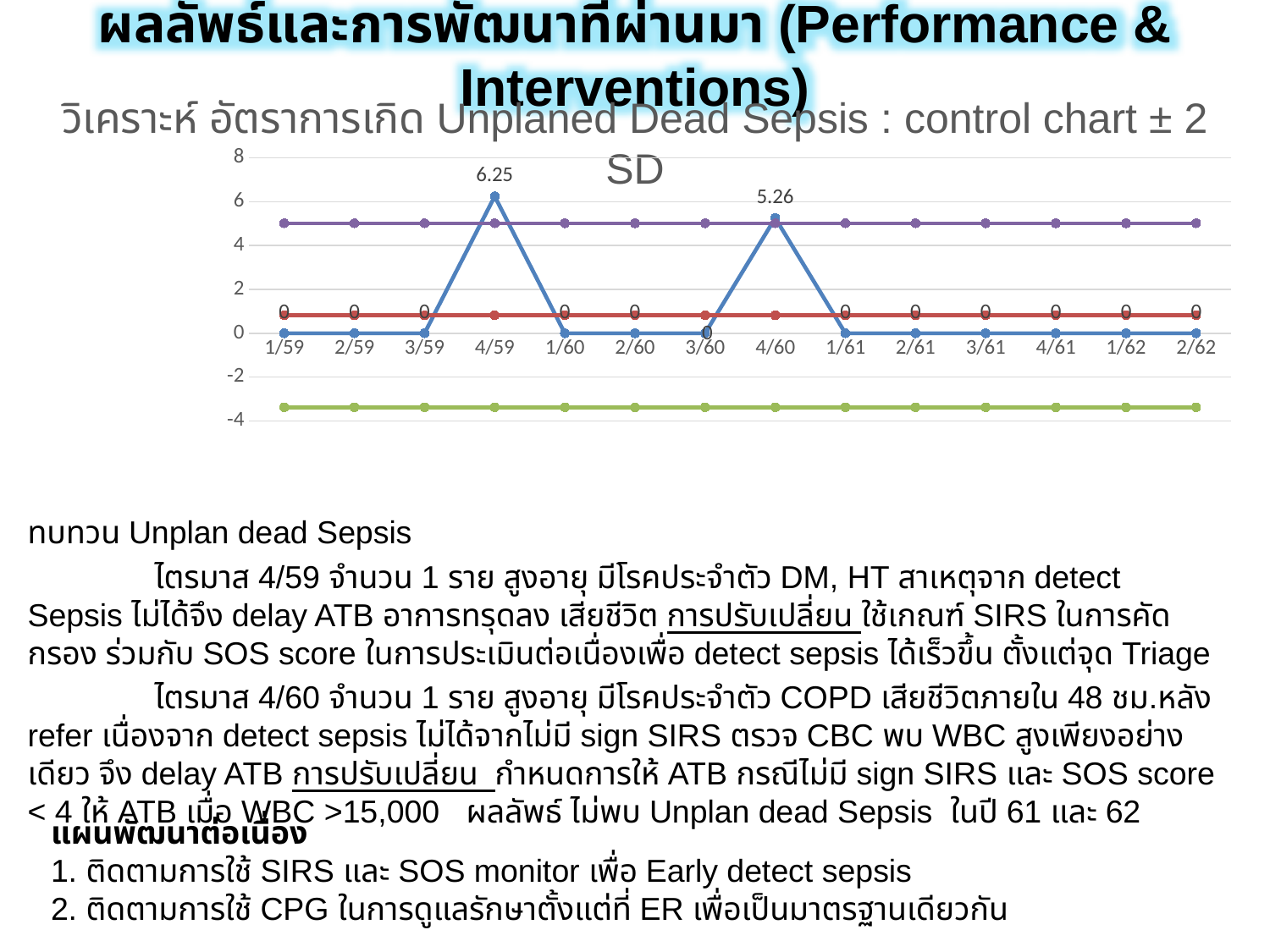

ผลลัพธ์และการพัฒนาที่ผ่านมา (Performance & Interventions)
วิเคราะห์ อัตราการเกิด Unplaned Dead Sepsis : control chart ± 2 SD

### Chart

| Category | Unplan dead | Mean | LCL | UCL |
|---|---|---|---|---|
| 1/59 | 0.0 | 0.8221428571428572 | -3.375557455181488 | 5.019843169467203 |
| 2/59 | 0.0 | 0.8221428571428572 | -3.375557455181488 | 5.019843169467203 |
| 3/59 | 0.0 | 0.8221428571428572 | -3.375557455181488 | 5.019843169467203 |
| 4/59 | 6.25 | 0.8221428571428572 | -3.375557455181488 | 5.019843169467203 |
| 1/60 | 0.0 | 0.8221428571428572 | -3.375557455181488 | 5.019843169467203 |
| 2/60 | 0.0 | 0.8221428571428572 | -3.375557455181488 | 5.019843169467203 |
| 3/60 | 0.0 | 0.8221428571428572 | -3.375557455181488 | 5.019843169467203 |
| 4/60 | 5.26 | 0.8221428571428572 | -3.375557455181488 | 5.019843169467203 |
| 1/61 | 0.0 | 0.8221428571428572 | -3.375557455181488 | 5.019843169467203 |
| 2/61 | 0.0 | 0.8221428571428572 | -3.375557455181488 | 5.019843169467203 |
| 3/61 | 0.0 | 0.8221428571428572 | -3.375557455181488 | 5.019843169467203 |
| 4/61 | 0.0 | 0.8221428571428572 | -3.375557455181488 | 5.019843169467203 |
| 1/62 | 0.0 | 0.8221428571428572 | -3.375557455181488 | 5.019843169467203 |
| 2/62 | 0.0 | 0.8221428571428572 | -3.375557455181488 | 5.019843169467203 |
ทบทวน Unplan dead Sepsis
	ไตรมาส 4/59 จำนวน 1 ราย สูงอายุ มีโรคประจำตัว DM, HT สาเหตุจาก detect Sepsis ไม่ได้จึง delay ATB อาการทรุดลง เสียชีวิต การปรับเปลี่ยน ใช้เกณฑ์ SIRS ในการคัดกรอง ร่วมกับ SOS score ในการประเมินต่อเนื่องเพื่อ detect sepsis ได้เร็วขึ้น ตั้งแต่จุด Triage
 	ไตรมาส 4/60 จำนวน 1 ราย สูงอายุ มีโรคประจำตัว COPD เสียชีวิตภายใน 48 ชม.หลัง refer เนื่องจาก detect sepsis ไม่ได้จากไม่มี sign SIRS ตรวจ CBC พบ WBC สูงเพียงอย่างเดียว จึง delay ATB การปรับเปลี่ยน  กำหนดการให้ ATB กรณีไม่มี sign SIRS และ SOS score < 4 ให้ ATB เมื่อ WBC >15,000   ผลลัพธ์ ไม่พบ Unplan dead Sepsis  ในปี 61 และ 62
แผนพัฒนาต่อเนื่อง
1. ติดตามการใช้ SIRS และ SOS monitor เพื่อ Early detect sepsis
2. ติดตามการใช้ CPG ในการดูแลรักษาตั้งแต่ที่ ER เพื่อเป็นมาตรฐานเดียวกัน